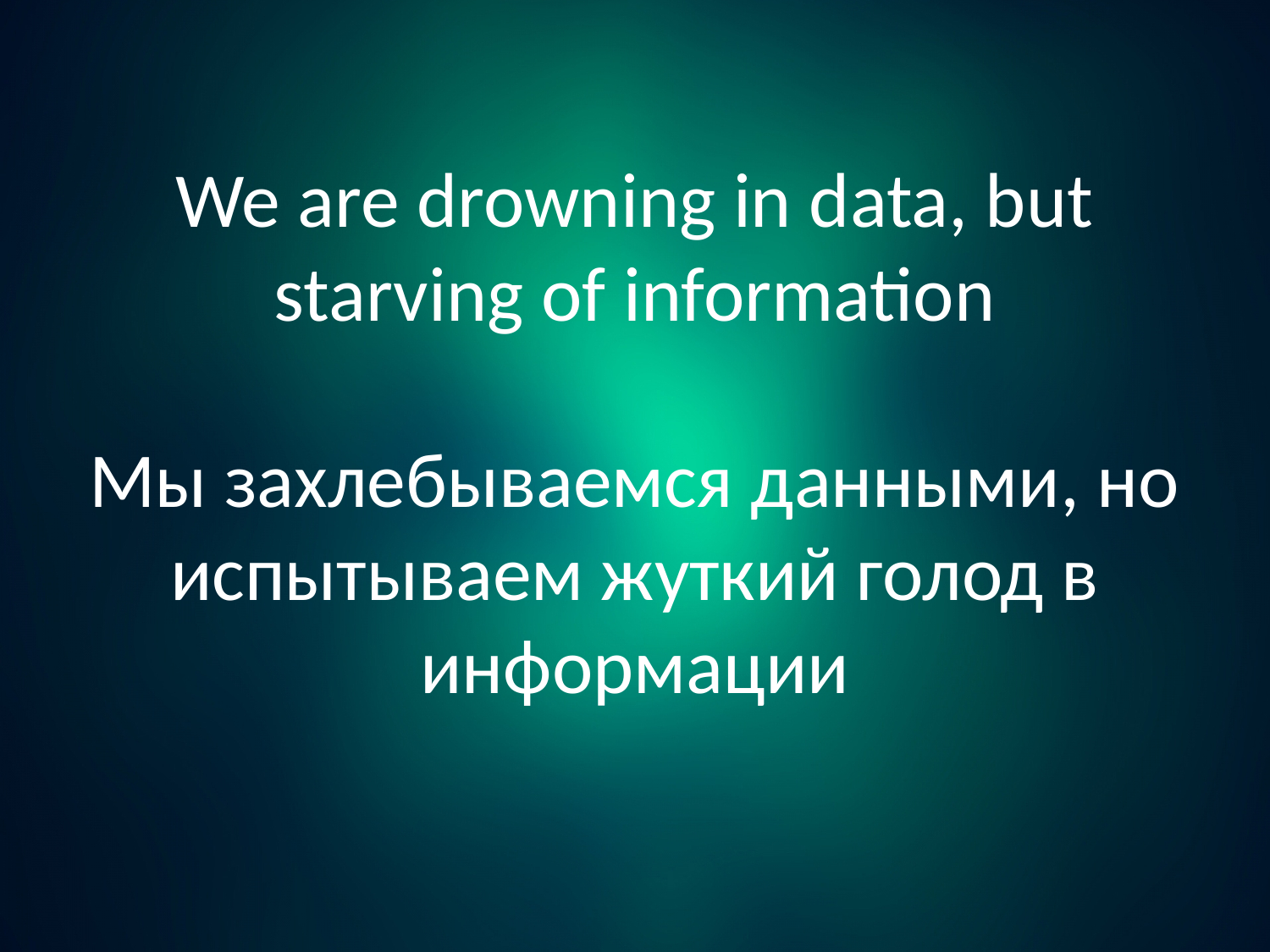

# We are drowning in data, but starving of information Мы захлебываемся данными, но испытываем жуткий голод в информации